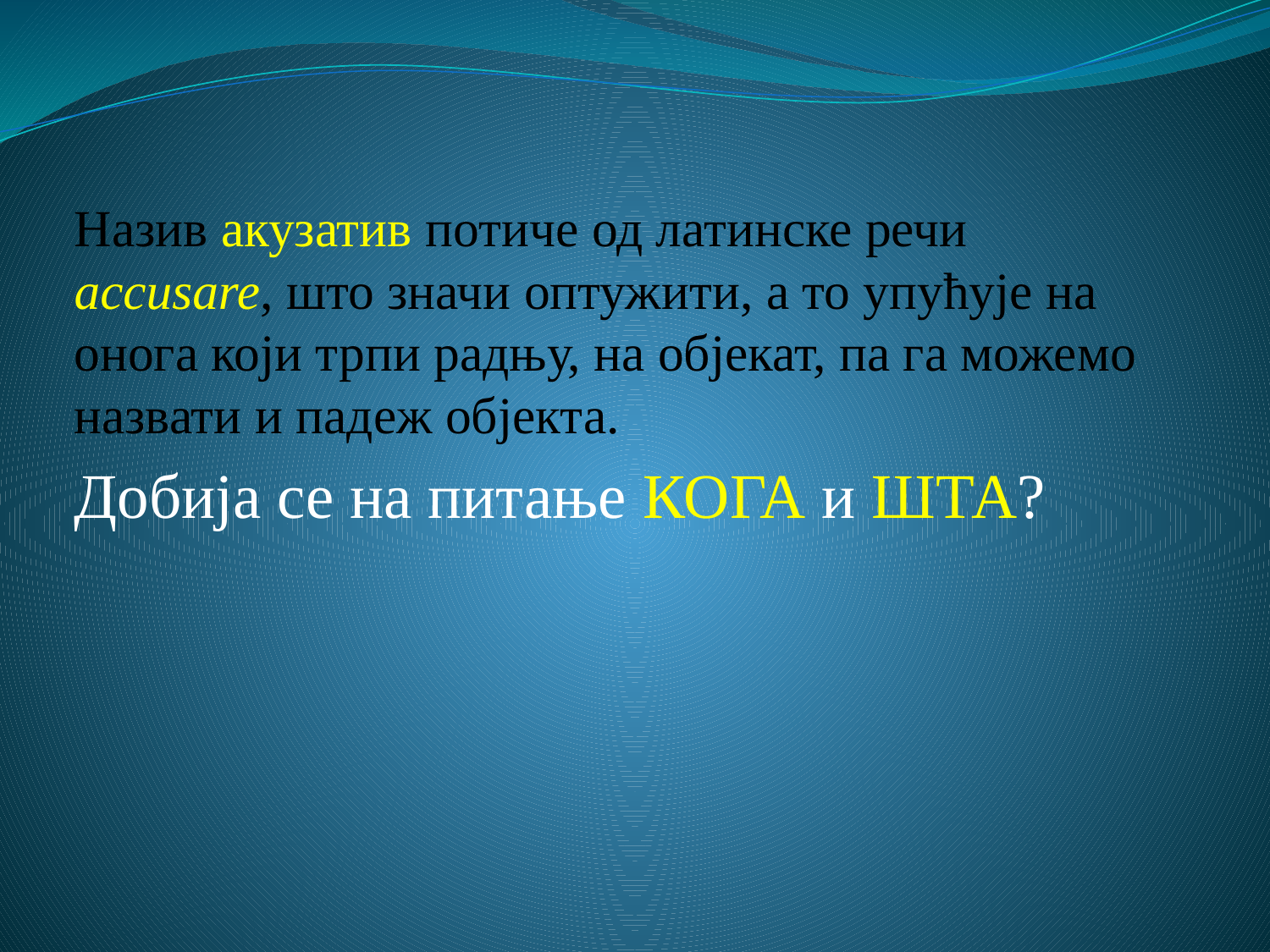

# Назив акузатив потиче од латинске речи accusare, што значи оптужити, а то упућује на онога који трпи радњу, на објекат, па га можемо назвати и падеж објекта.
Добија се на питање КОГА и ШТА?